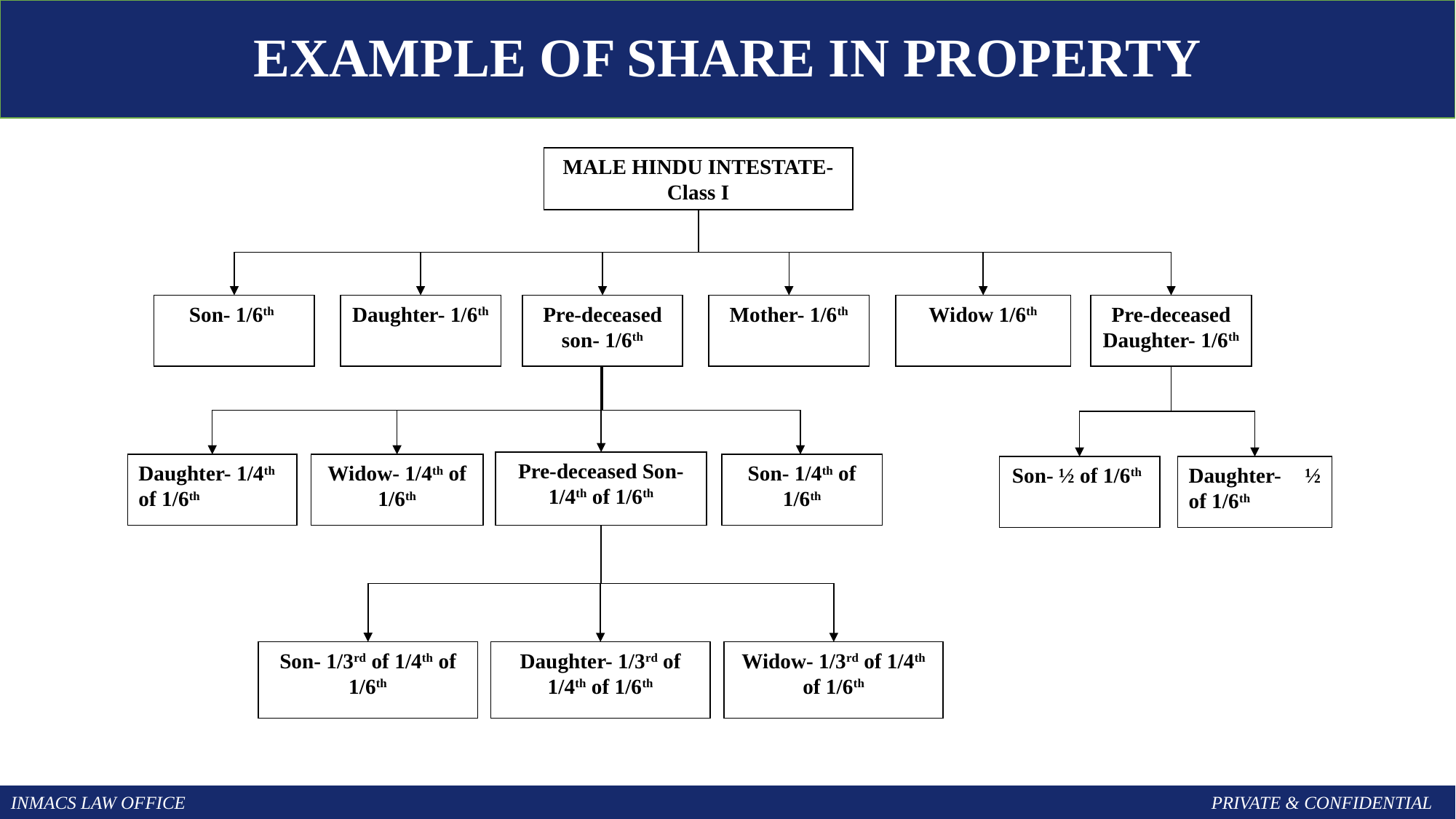

EXAMPLE OF SHARE IN PROPERTY

MALE HINDU INTESTATE- Class I

Son- 1/6th

Daughter- 1/6th

Pre-deceased son- 1/6th

Mother- 1/6th

Widow 1/6th

Pre-deceased Daughter- 1/6th

Pre-deceased Son- 1/4th of 1/6th

Widow- 1/4th of 1/6th

Son- 1/4th of 1/6th

Son- ½ of 1/6th

Daughter- ½ of 1/6th

Son- 1/3rd of 1/4th of 1/6th

Daughter- 1/3rd of 1/4th of 1/6th

Widow- 1/3rd of 1/4th of 1/6th

Daughter- 1/4th of 1/6th

INMACS LAW OFFICE										PRIVATE & CONFIDENTIAL